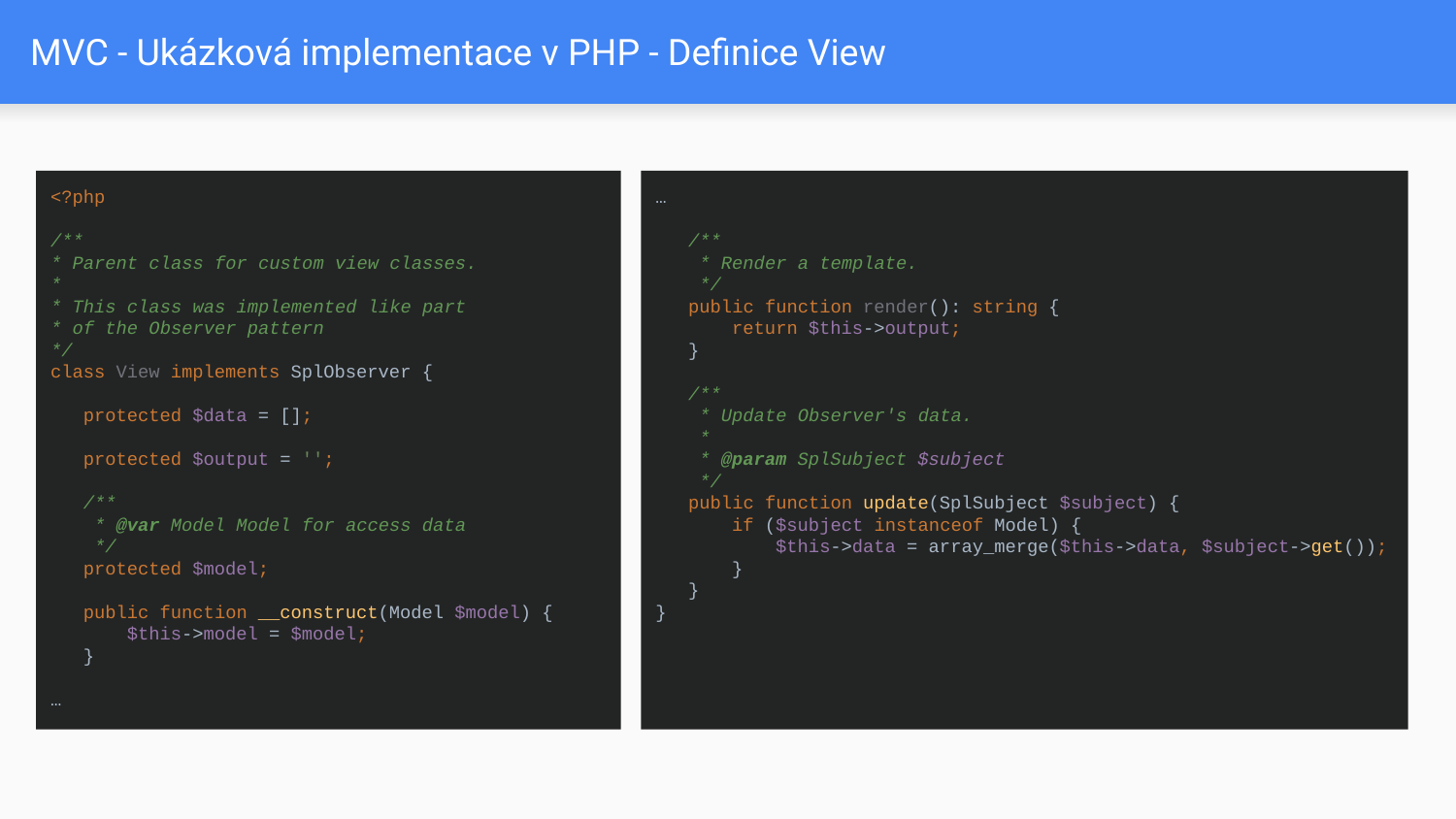

# MVC - Ukázková implementace v PHP - Definice View
<?php

/**
* Parent class for custom view classes.
*
* This class was implemented like part
* of the Observer pattern
*/
class View implements SplObserver {

   protected $data = [];

   protected $output = '';

   /**
    * @var Model Model for access data
    */
   protected $model;

   public function __construct(Model $model) {
       $this->model = $model;
   }

…

…

   /**
    * Render a template.
    */
   public function render(): string {
       return $this->output;
   }

   /**
    * Update Observer's data.
    *
    * @param SplSubject $subject
    */
   public function update(SplSubject $subject) {
       if ($subject instanceof Model) {
           $this->data = array_merge($this->data, $subject->get());
       }
   }
}